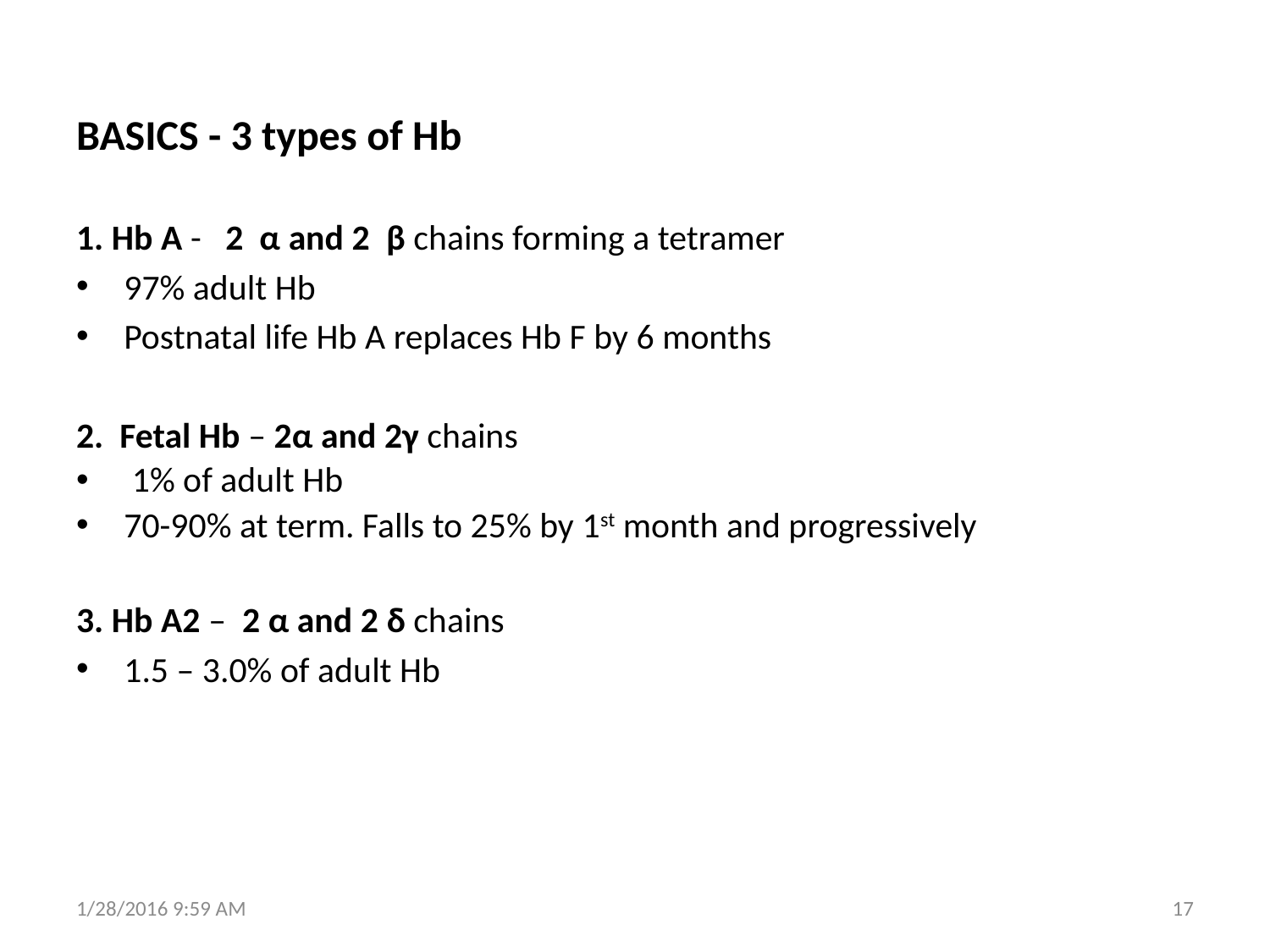

BASICS - 3 types of Hb

1. Hb A -   2  α and 2  β chains forming a tetramer
97% adult Hb
Postnatal life Hb A replaces Hb F by 6 months

2.  Fetal Hb – 2α and 2γ chains
 1% of adult Hb
70-90% at term. Falls to 25% by 1st month and progressively

3. Hb A2 –  2 α and 2 δ chains
1.5 – 3.0% of adult Hb

1/28/2016 9:59 AM
17